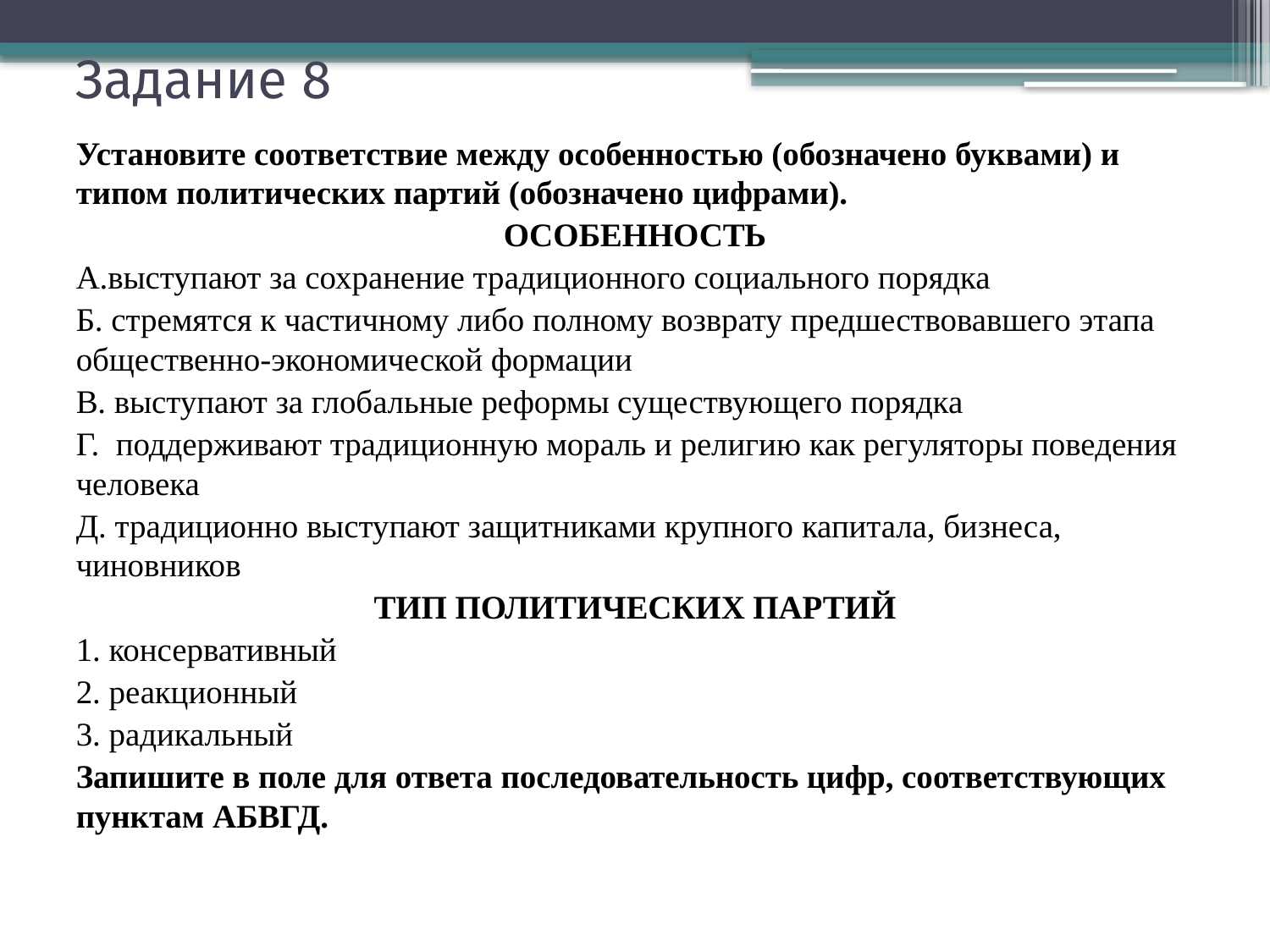

# Задание 8
Установите соответствие между особенностью (обозначено буквами) и типом политических партий (обозначено цифрами).
ОСОБЕННОСТЬ
А.выступают за сохранение традиционного социального порядка
Б. стремятся к частичному либо полному возврату предшествовавшего этапа общественно-экономической формации
В. выступают за глобальные реформы существующего порядка
Г.  поддерживают традиционную мораль и религию как регуляторы поведения человека
Д. традиционно выступают защитниками крупного капитала, бизнеса, чиновников
ТИП ПОЛИТИЧЕСКИХ ПАРТИЙ
1. консервативный
2. реакционный
3. радикальный
Запишите в поле для ответа последовательность цифр, соответствующих пунктам АБВГД.